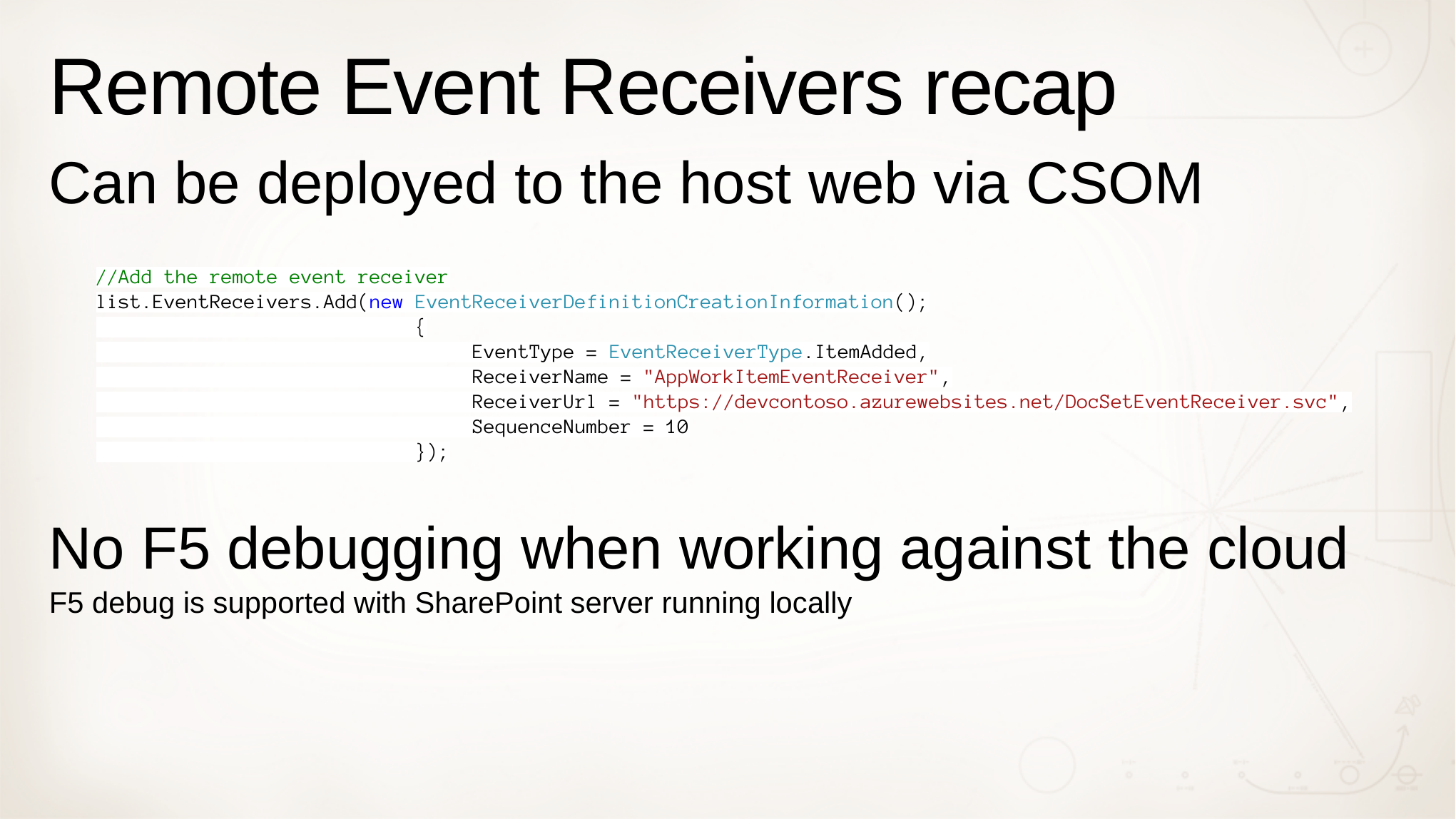

# Remote Event Receivers recap
Can be deployed to the host web via CSOM

No F5 debugging when working against the cloud
F5 debug is supported with SharePoint server running locally
//Add the remote event receiver
list.EventReceivers.Add(new EventReceiverDefinitionCreationInformation();
                            {
                                 EventType = EventReceiverType.ItemAdded,
                                 ReceiverName = "AppWorkItemEventReceiver",
                                 ReceiverUrl = "https://devcontoso.azurewebsites.net/DocSetEventReceiver.svc",
                                 SequenceNumber = 10
                            });